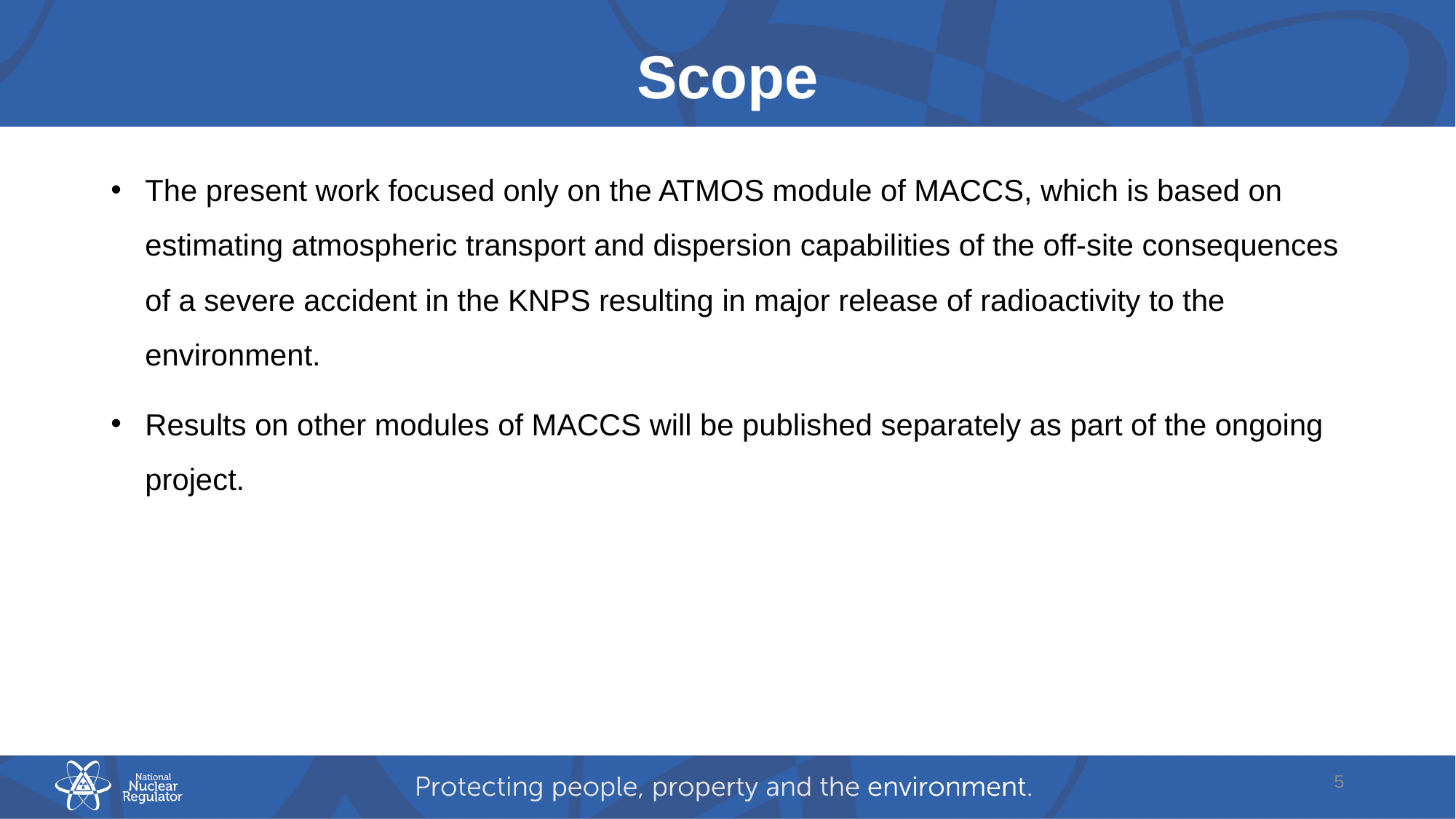

# Scope
The present work focused only on the ATMOS module of MACCS, which is based on estimating atmospheric transport and dispersion capabilities of the off-site consequences of a severe accident in the KNPS resulting in major release of radioactivity to the environment.
Results on other modules of MACCS will be published separately as part of the ongoing project.
5